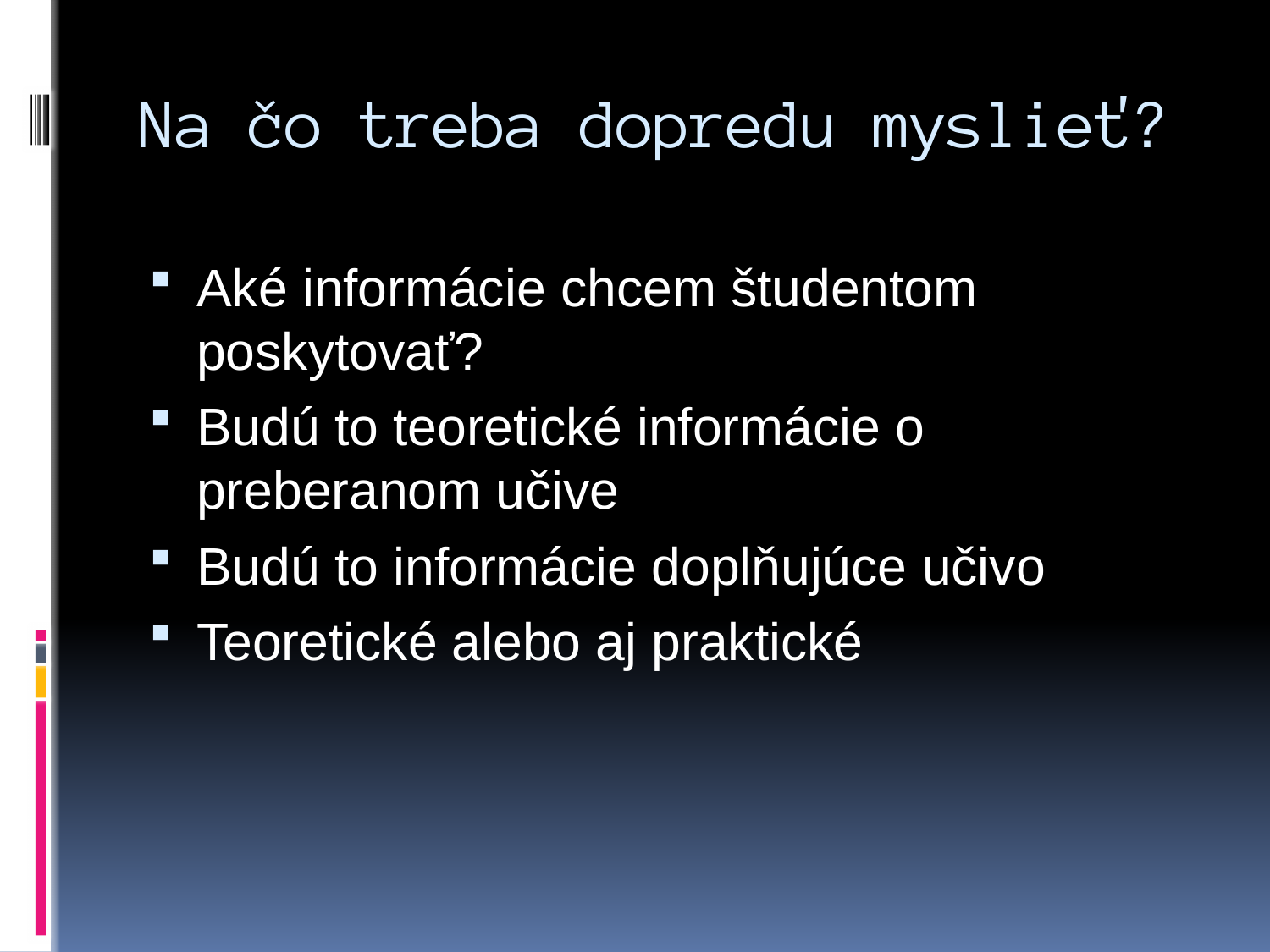

# Na čo treba dopredu myslieť?
Aké informácie chcem študentom poskytovať?
Budú to teoretické informácie o preberanom učive
Budú to informácie doplňujúce učivo
Teoretické alebo aj praktické